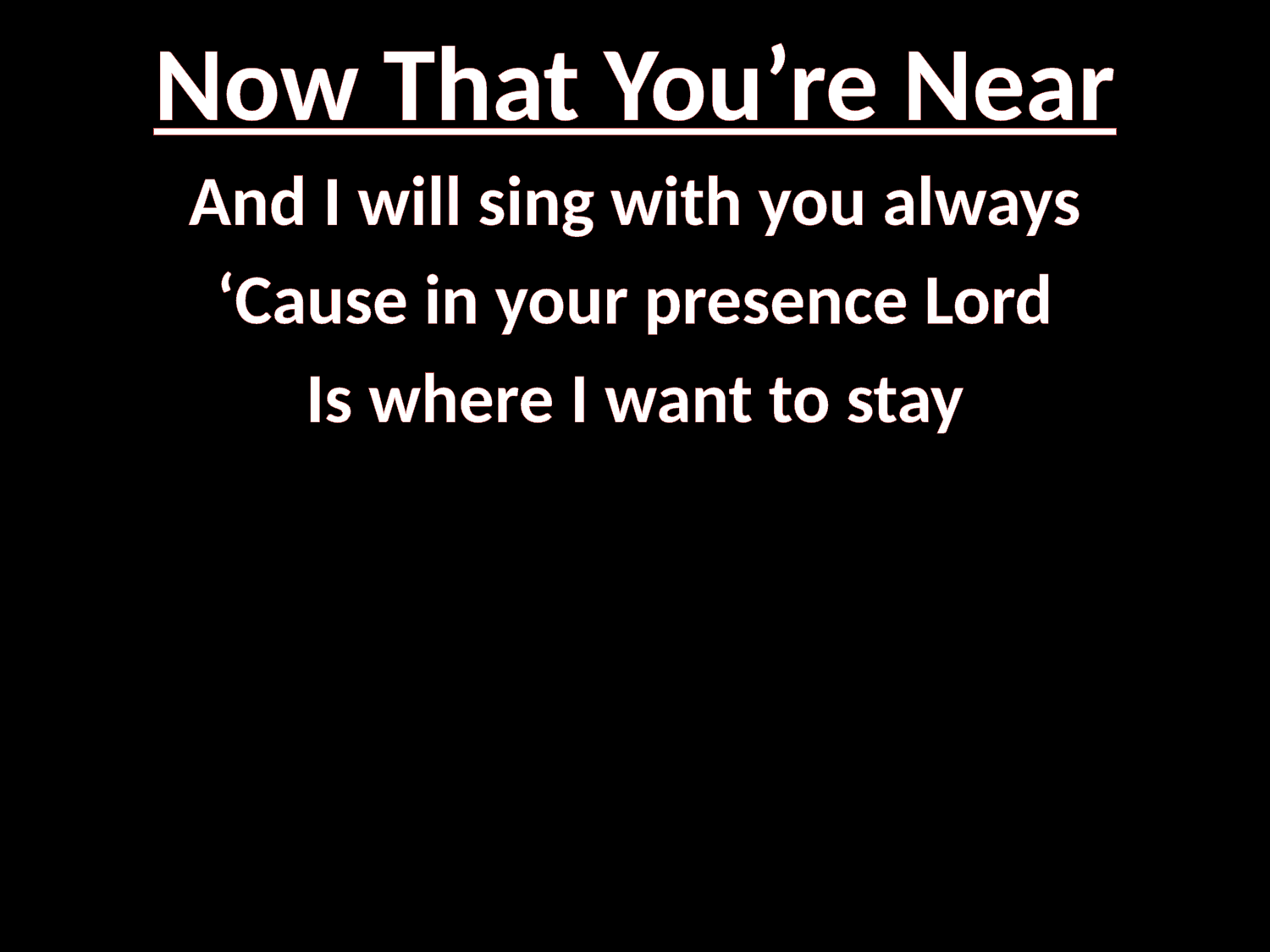

# Now That You’re Near
And I will sing with you always
‘Cause in your presence Lord
Is where I want to stay